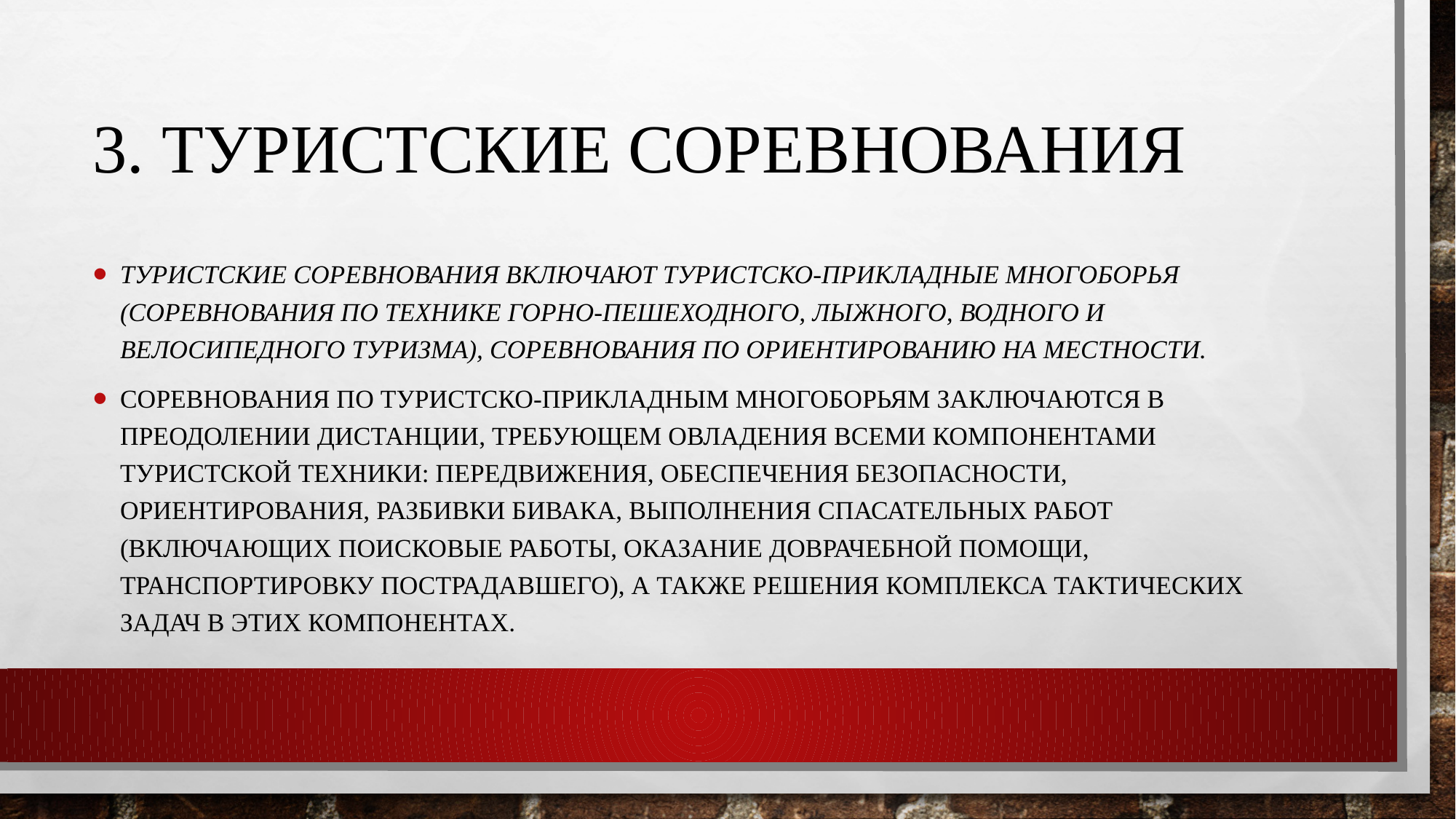

# 3. Туристские соревнования
Туристские соревнования включают туристско-прикладные многоборья (соревнования по технике горно-пешеходного, лыжного, водного и велосипедного туризма), соревнования по ориентированию на местности.
Соревнования по туристско-прикладным многоборьям заключаются в преодолении дистанции, требующем овладения всеми компонентами туристской техники: передвижения, обеспечения безопасности, ориентирования, разбивки бивака, выполнения спасательных работ (включающих поисковые работы, оказание доврачебной помощи, транспортировку пострадавшего), а также решения комплекса тактических задач в этих компонентах.